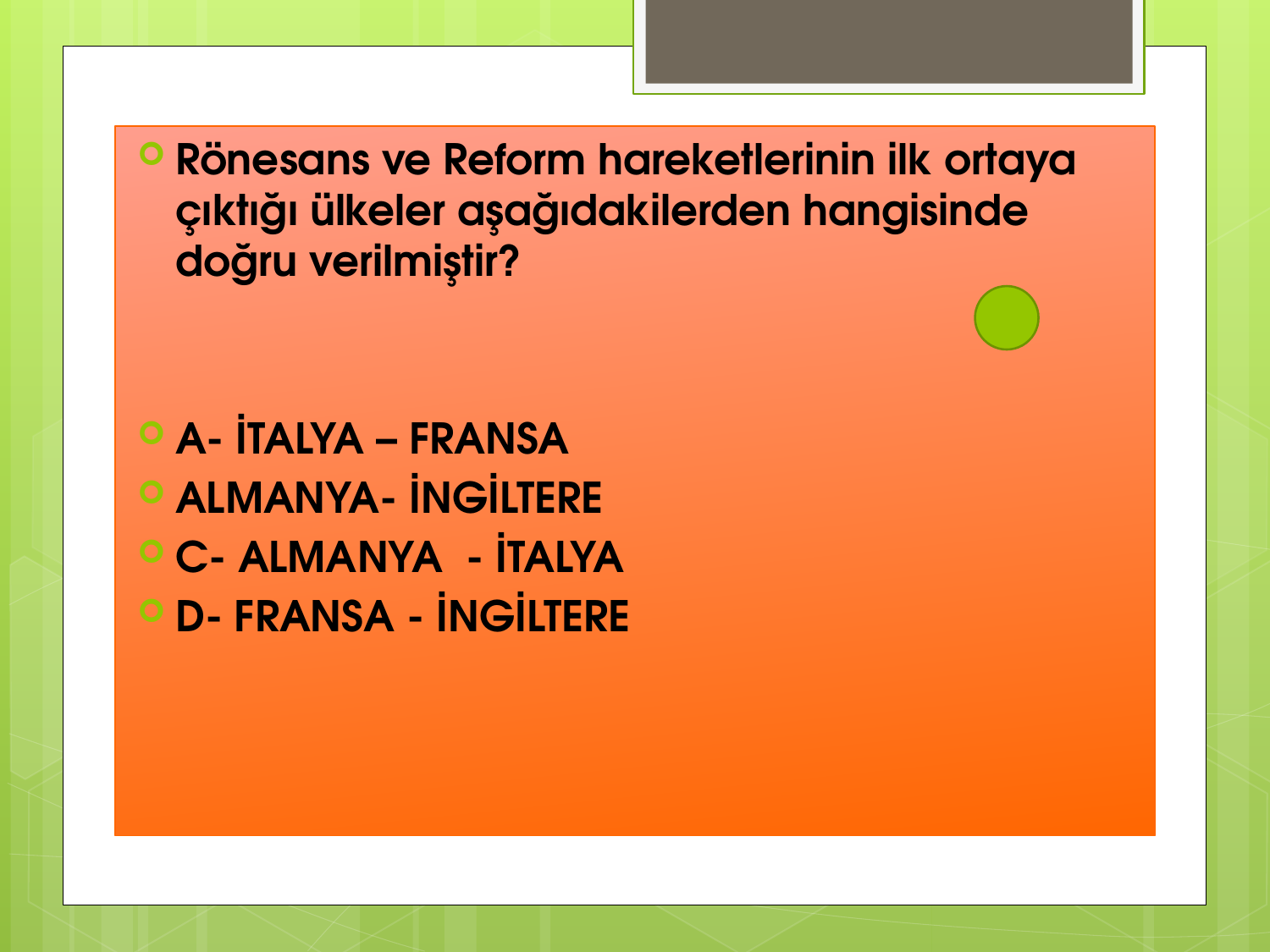

Rönesans ve Reform hareketlerinin ilk ortaya çıktığı ülkeler aşağıdakilerden hangisinde doğru verilmiştir?

A- İTALYA – FRANSA
ALMANYA- İNGİLTERE
C- ALMANYA  - İTALYA
D- FRANSA - İNGİLTERE